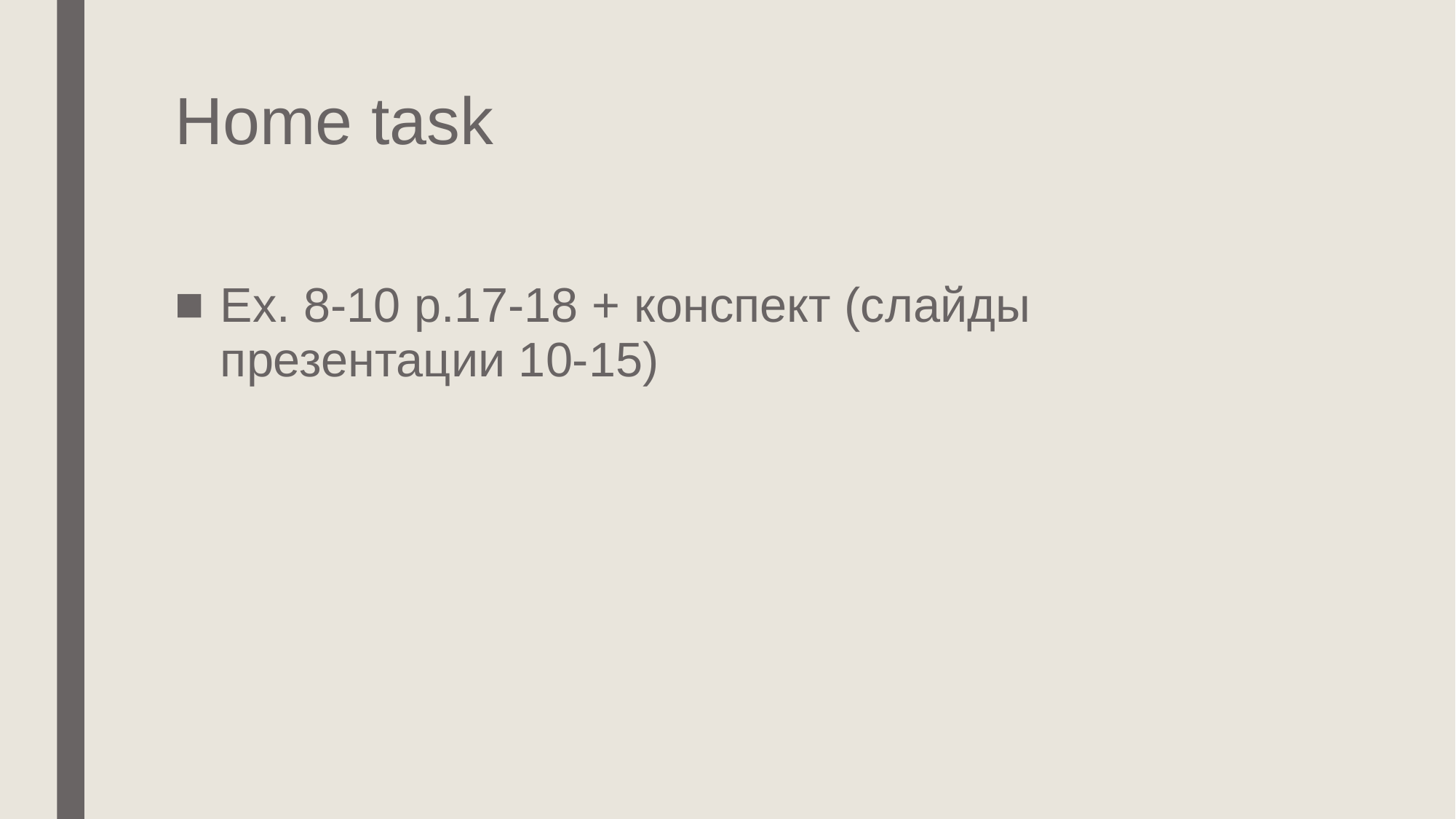

# Home task
Ex. 8-10 p.17-18 + конспект (слайды презентации 10-15)